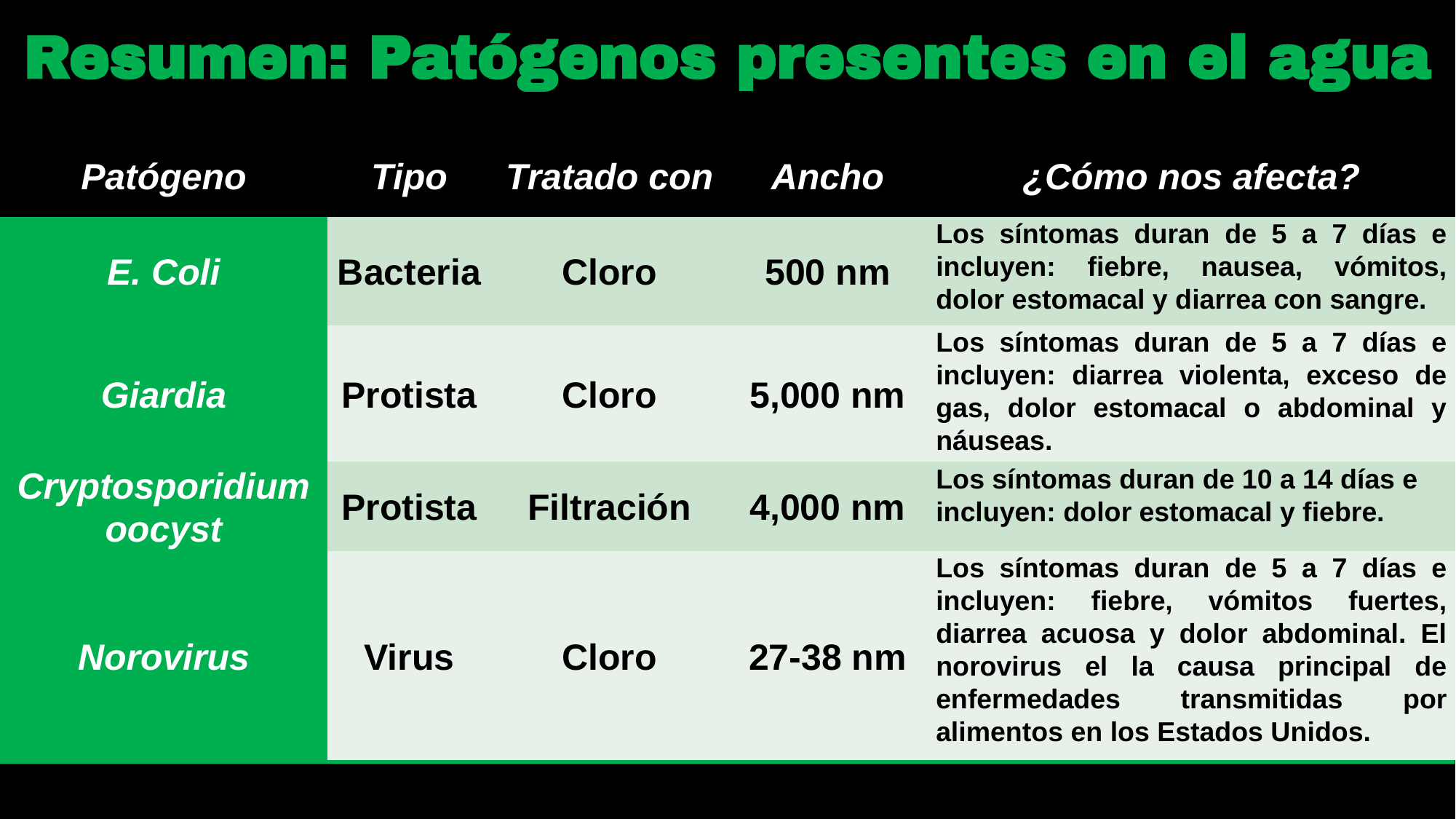

Resumen: Patógenos presentes en el agua
| Patógeno | Tipo | Tratado con | Ancho | ¿Cómo nos afecta? |
| --- | --- | --- | --- | --- |
| E. Coli | Bacteria | Cloro | 500 nm | Los síntomas duran de 5 a 7 días e incluyen: fiebre, nausea, vómitos, dolor estomacal y diarrea con sangre. |
| Giardia | Protista | Cloro | 5,000 nm | Los síntomas duran de 5 a 7 días e incluyen: diarrea violenta, exceso de gas, dolor estomacal o abdominal y náuseas. |
| Cryptosporidium oocyst | Protista | Filtración | 4,000 nm | Los síntomas duran de 10 a 14 días e incluyen: dolor estomacal y fiebre. |
| Norovirus | Virus | Cloro | 27-38 nm | Los síntomas duran de 5 a 7 días e incluyen: fiebre, vómitos fuertes, diarrea acuosa y dolor abdominal. El norovirus el la causa principal de enfermedades transmitidas por alimentos en los Estados Unidos. |